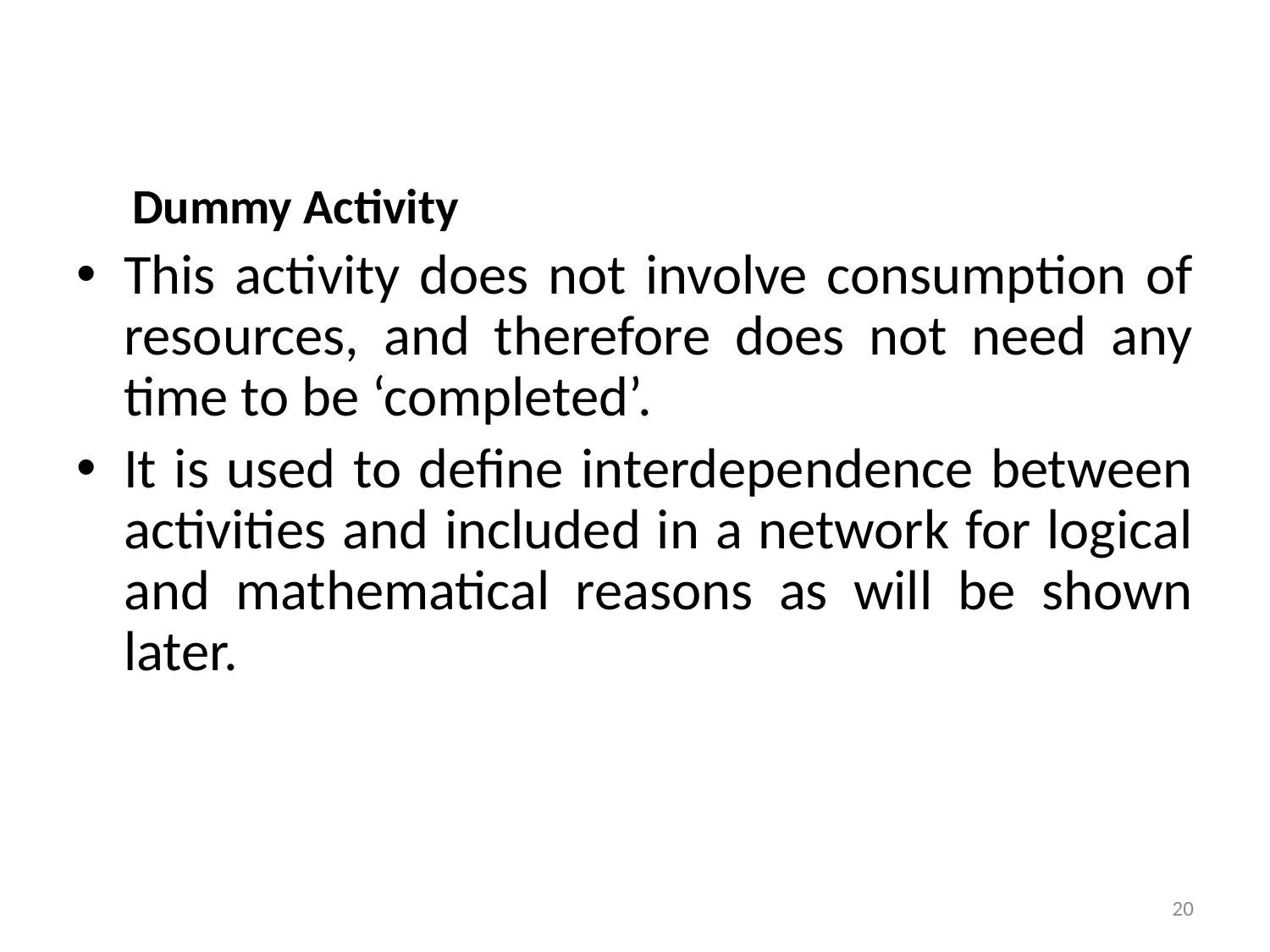

Dummy Activity
This activity does not involve consumption of resources, and therefore does not need any time to be ‘completed’.
It is used to define interdependence between activities and included in a network for logical and mathematical reasons as will be shown later.

20